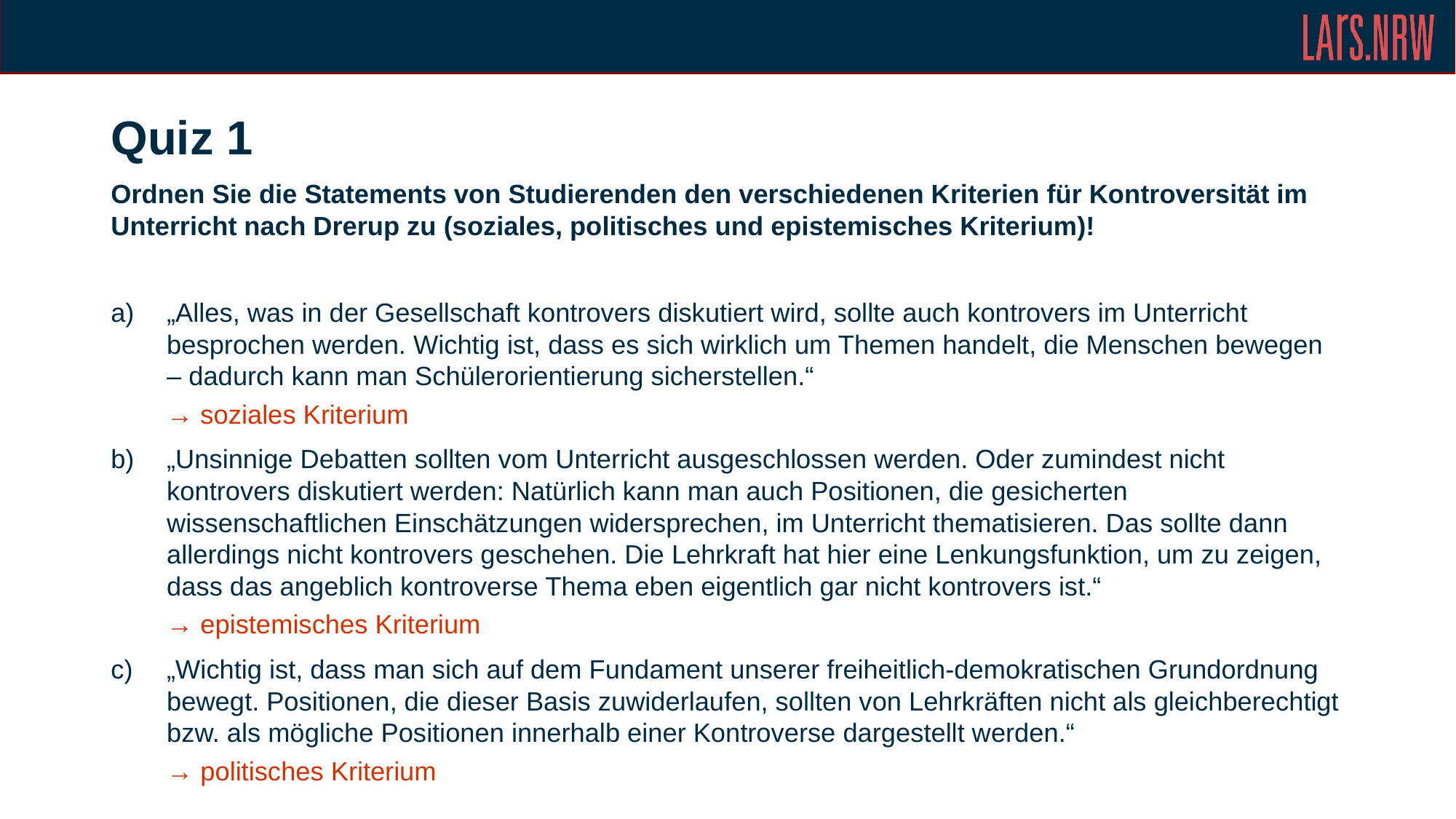

Quiz 1
Ordnen Sie die Statements von Studierenden den verschiedenen Kriterien für Kontroversität im Unterricht nach Drerup zu (soziales, politisches und epistemisches Kriterium)!

„Alles, was in der Gesellschaft kontrovers diskutiert wird, sollte auch kontrovers im Unterricht besprochen werden. Wichtig ist, dass es sich wirklich um Themen handelt, die Menschen bewegen – dadurch kann man Schülerorientierung sicherstellen.“
→ soziales Kriterium
„Unsinnige Debatten sollten vom Unterricht ausgeschlossen werden. Oder zumindest nicht kontrovers diskutiert werden: Natürlich kann man auch Positionen, die gesicherten wissenschaftlichen Einschätzungen widersprechen, im Unterricht thematisieren. Das sollte dann allerdings nicht kontrovers geschehen. Die Lehrkraft hat hier eine Lenkungsfunktion, um zu zeigen, dass das angeblich kontroverse Thema eben eigentlich gar nicht kontrovers ist.“
→ epistemisches Kriterium
„Wichtig ist, dass man sich auf dem Fundament unserer freiheitlich-demokratischen Grundordnung bewegt. Positionen, die dieser Basis zuwiderlaufen, sollten von Lehrkräften nicht als gleichberechtigt bzw. als mögliche Positionen innerhalb einer Kontroverse dargestellt werden.“
→ politisches Kriterium